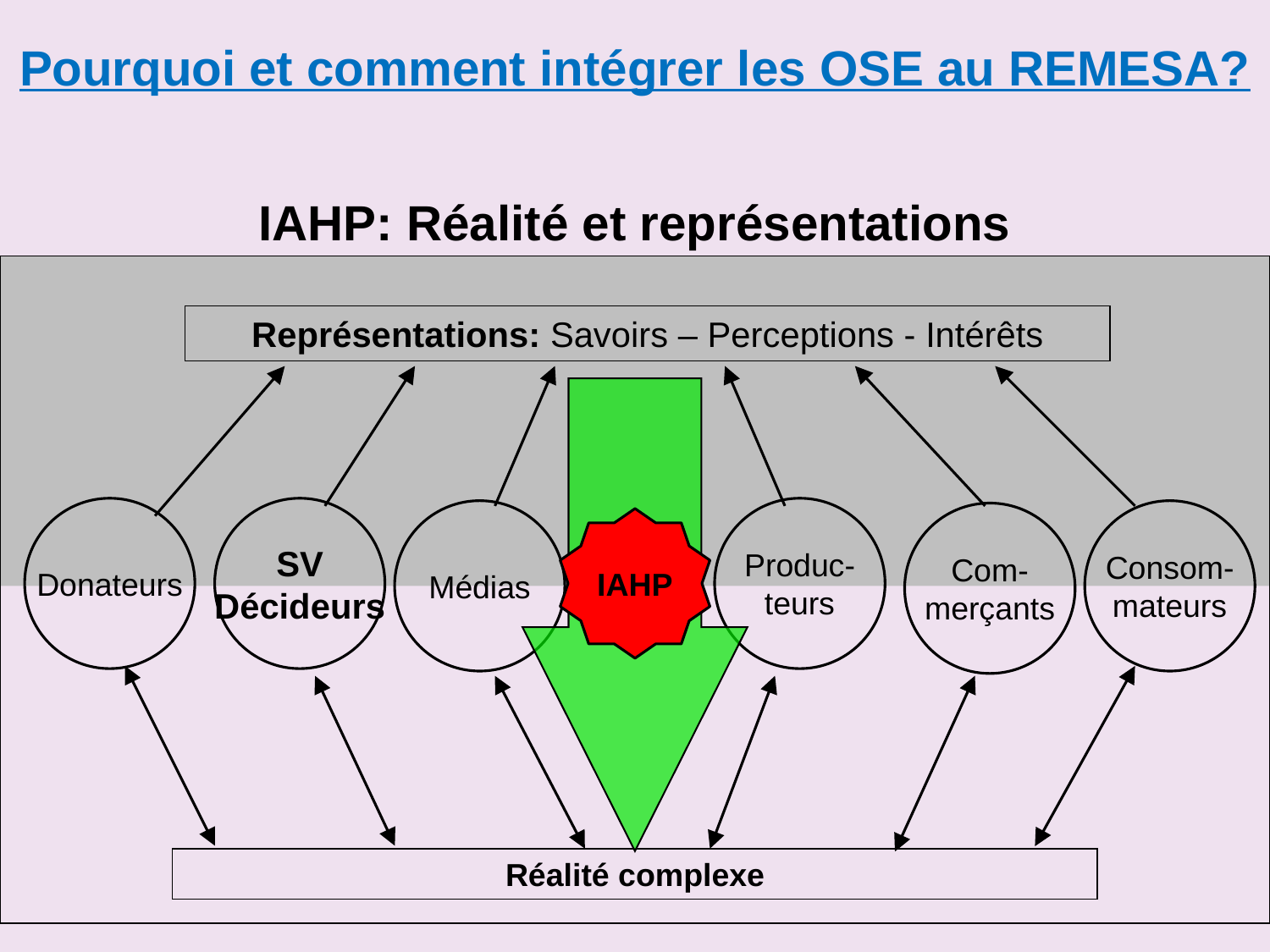

Pourquoi et comment intégrer les OSE au REMESA?
# IAHP: Réalité et représentations

Représentations: Savoirs – Perceptions - Intérêts

Donateurs
SV
Décideurs
Produc-
teurs
Médias
Consom-
mateurs
Com-
merçants
IAHP

Réalité complexe